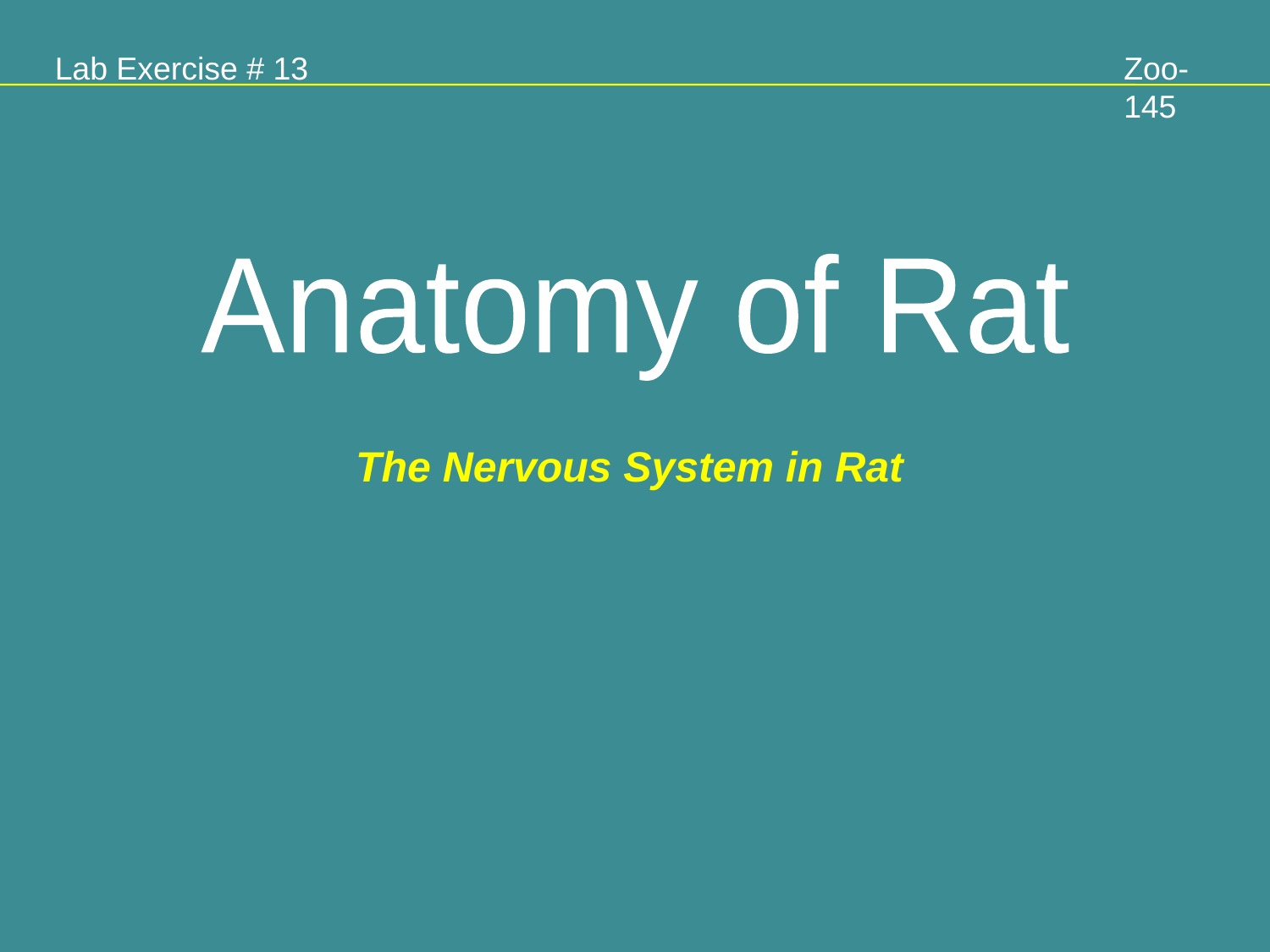

Lab Exercise # 13
Zoo- 145

Anatomy of Rat
The Nervous System in Rat